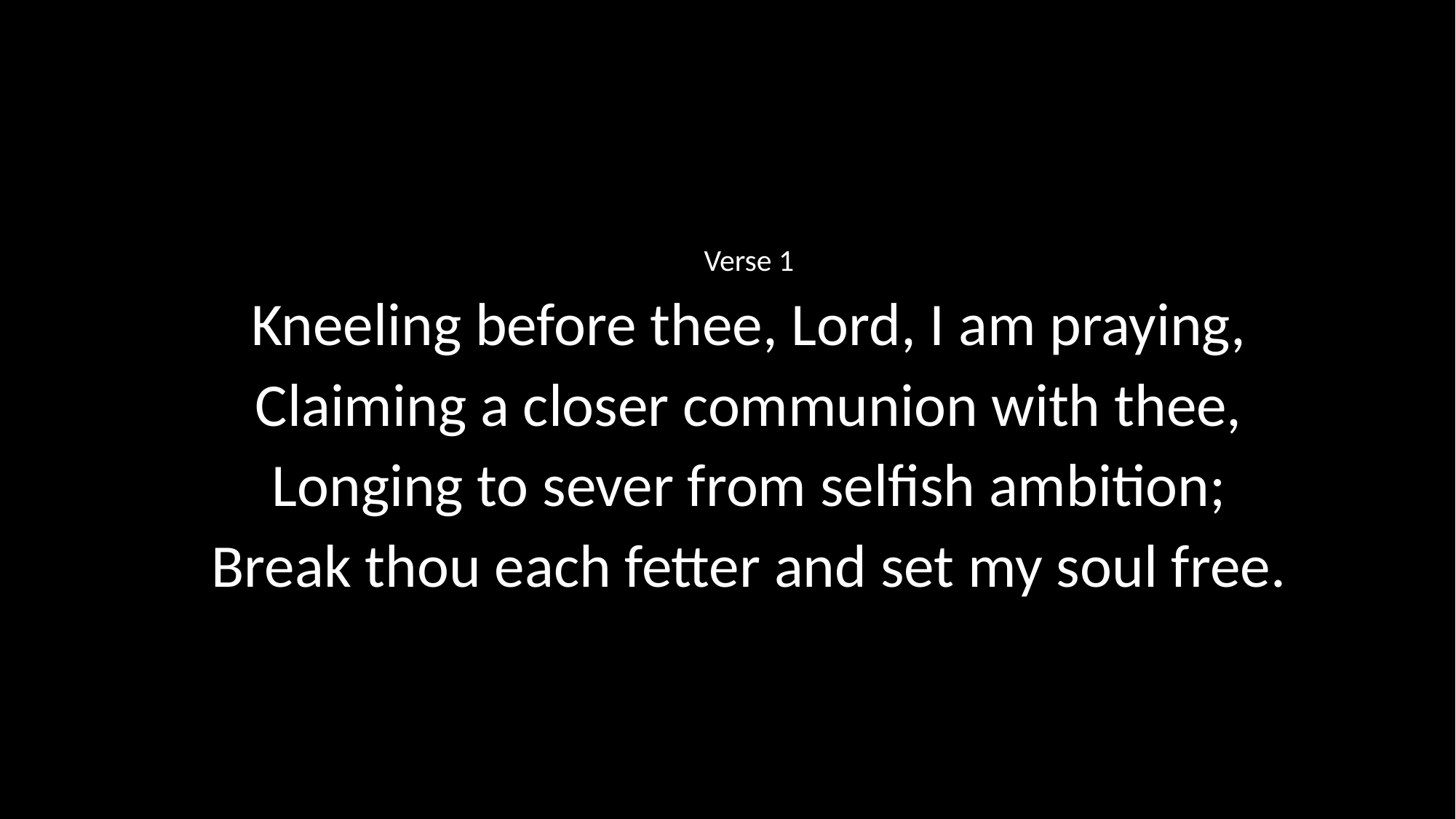

Verse 1
Kneeling before thee, Lord, I am praying,
Claiming a closer communion with thee,
Longing to sever from selfish ambition;
Break thou each fetter and set my soul free.